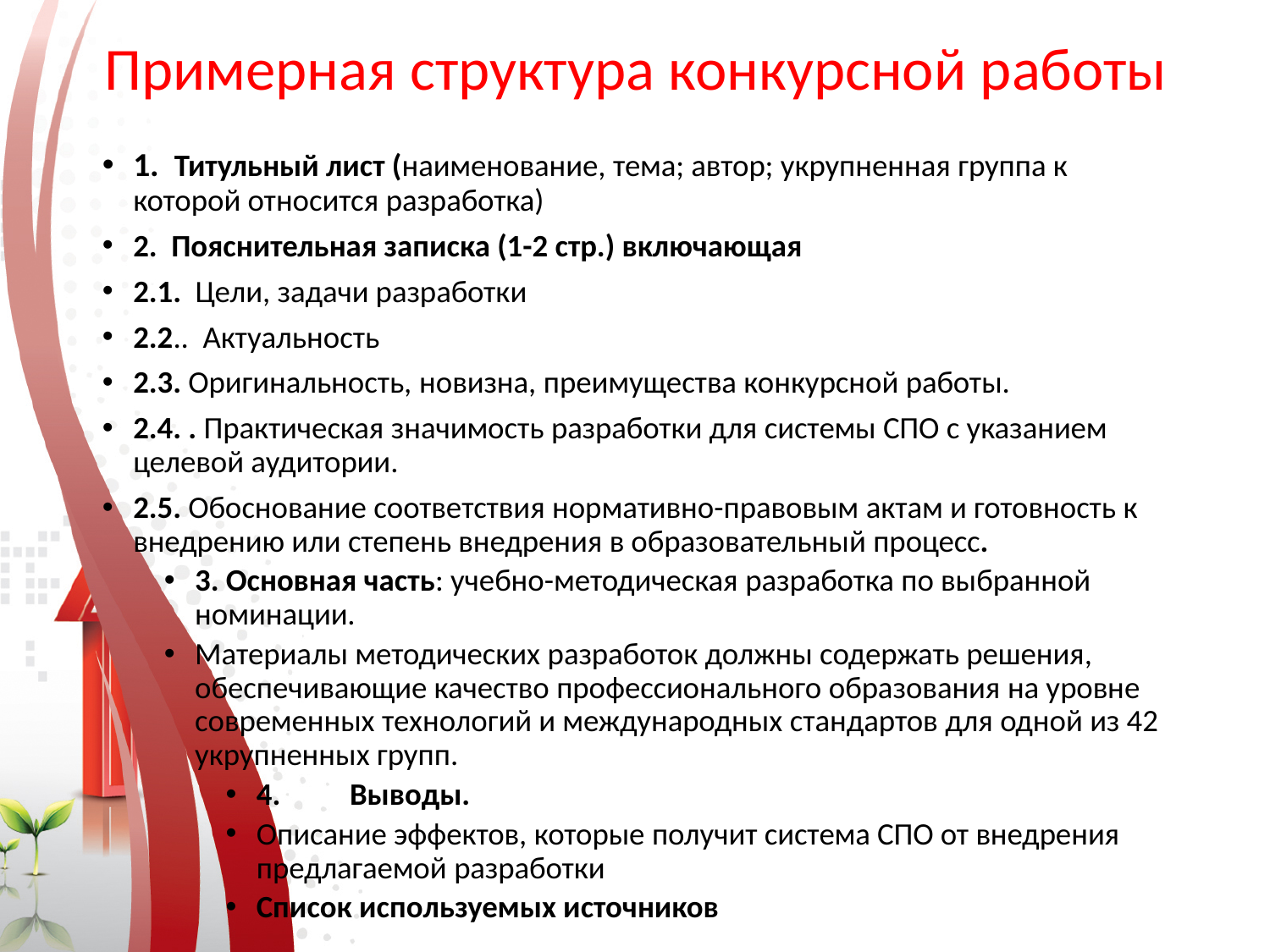

# Примерная структура конкурсной работы
1.  Титульный лист (наименование, тема; автор; укрупненная группа к которой относится разработка)
2.  Пояснительная записка (1-2 стр.) включающая
2.1.  Цели, задачи разработки
2.2..  Актуальность
2.3. Оригинальность, новизна, преимущества конкурсной работы.
2.4. . Практическая значимость разработки для системы СПО с указанием целевой аудитории.
2.5. Обоснование соответствия нормативно-правовым актам и готовность к внедрению или степень внедрения в образовательный процесс.
3. Основная часть: учебно-методическая разработка по выбранной номинации.
Материалы методических разработок должны содержать решения, обеспечивающие качество профессионального образования на уровне современных технологий и международных стандартов для одной из 42 укрупненных групп.
4.	 Выводы.
Описание эффектов, которые получит система СПО от внедрения предлагаемой разработки
Список используемых источников